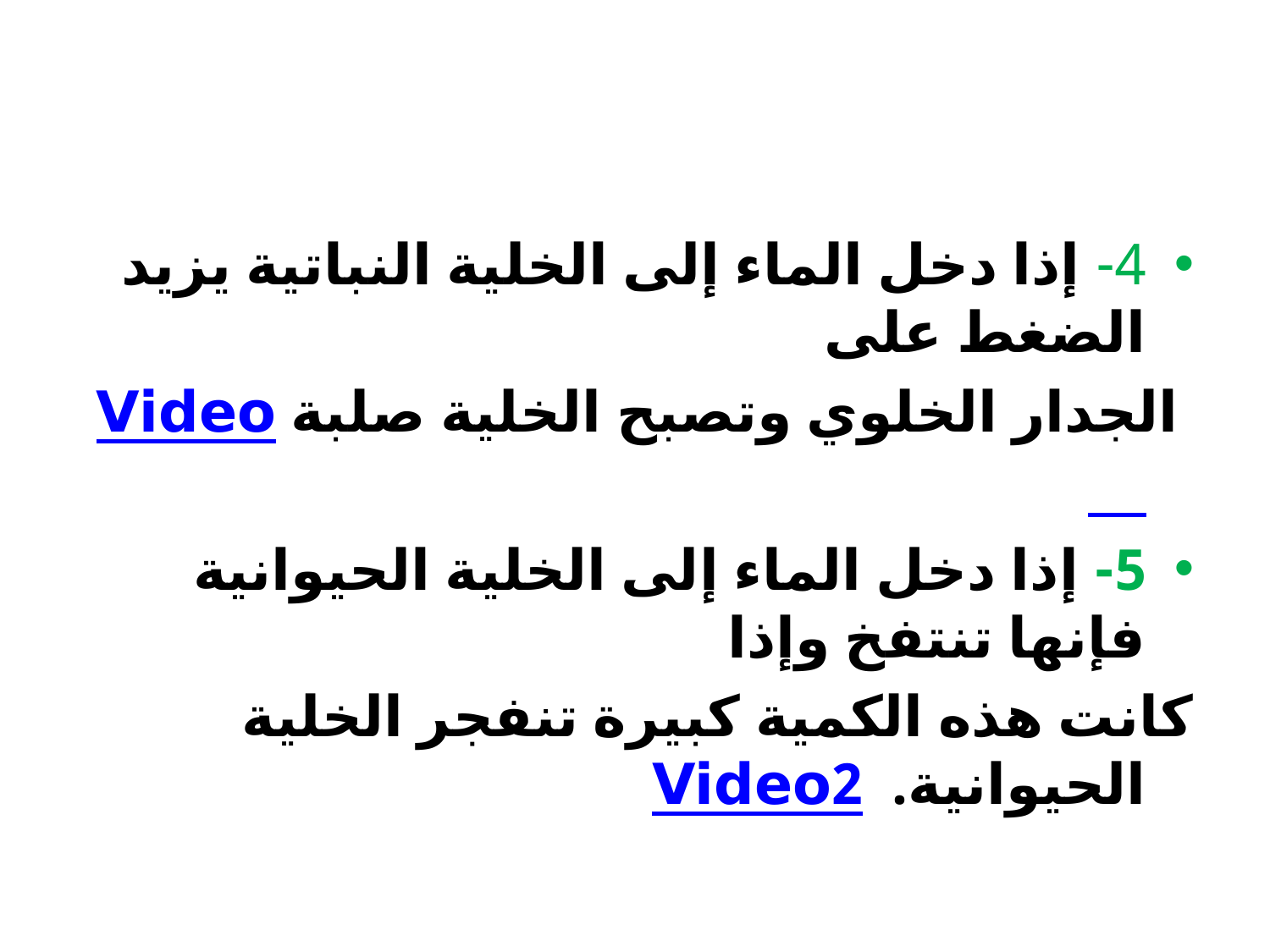

4- إذا دخل الماء إلى الخلية النباتية يزيد الضغط على
 الجدار الخلوي وتصبح الخلية صلبة Video
5- إذا دخل الماء إلى الخلية الحيوانية فإنها تنتفخ وإذا
كانت هذه الكمية كبيرة تنفجر الخلية الحيوانية.  Video2